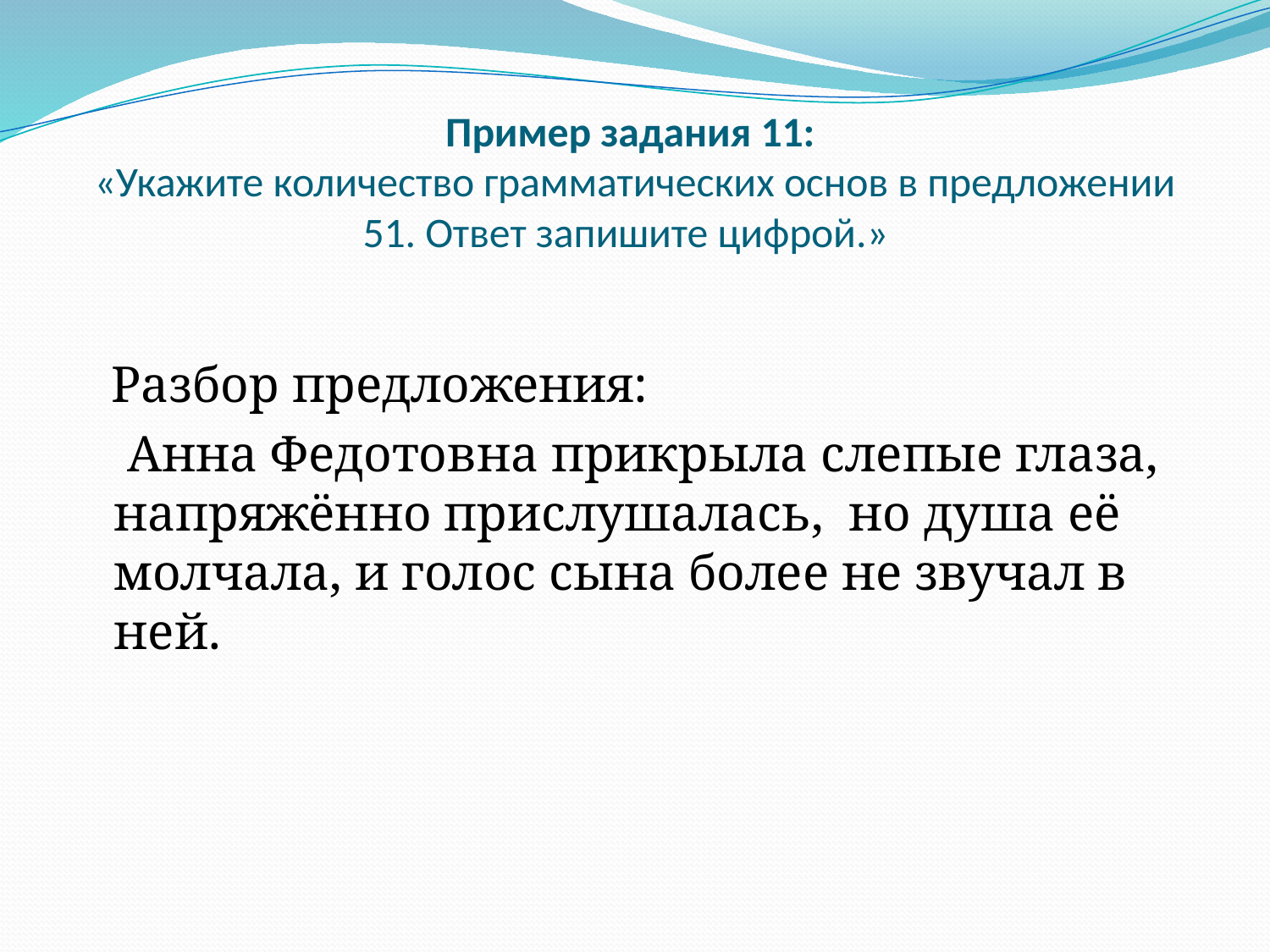

# Пример задания 11: «Укажите количество грамматических основ в предложении 51. Ответ запишите цифрой.»
   Разбор предложения:
    Анна Федотовна прикрыла слепые глаза, напряжённо прислушалась,  но душа её молчала, и голос сына более не звучал в ней.